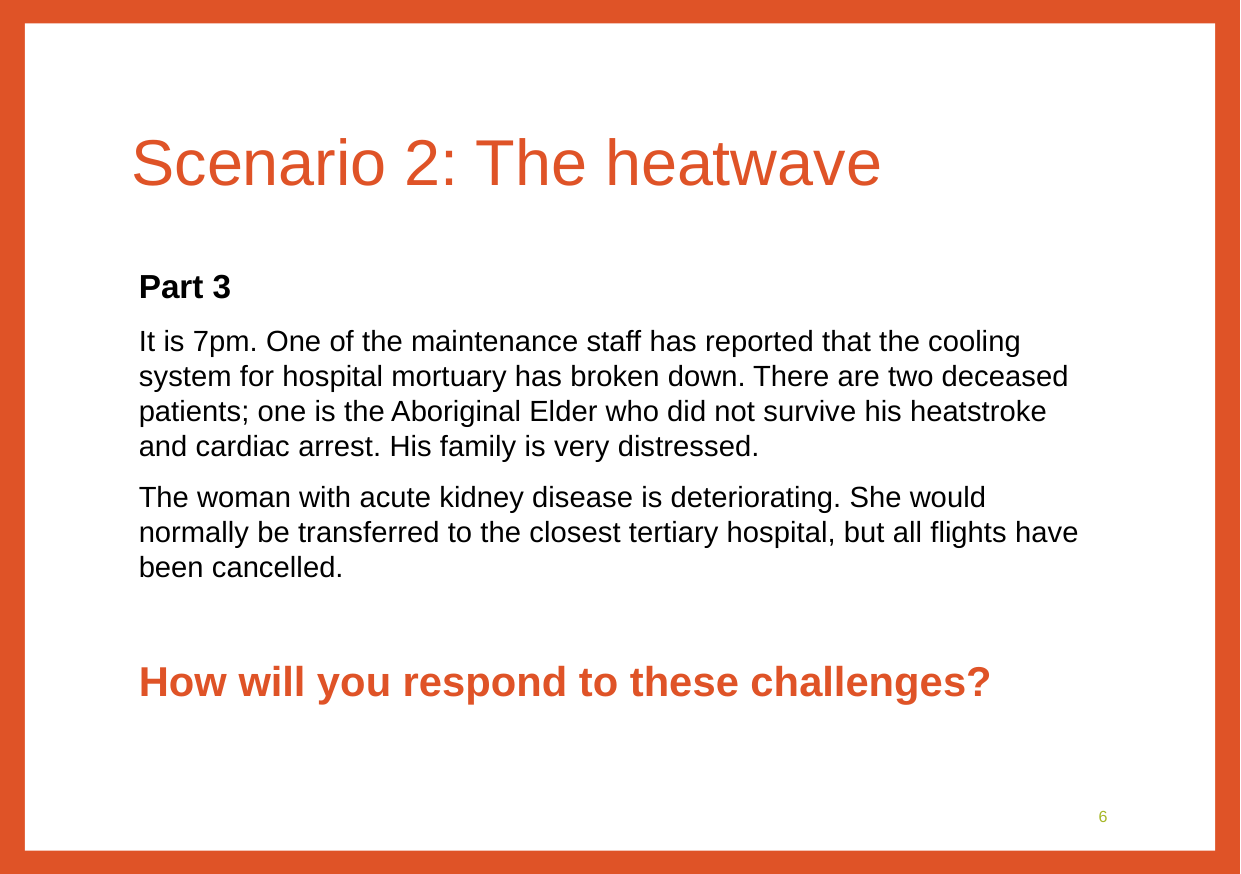

# Scenario 2: The heatwave
Part 3
It is 7pm. One of the maintenance staff has reported that the cooling system for hospital mortuary has broken down. There are two deceased patients; one is the Aboriginal Elder who did not survive his heatstroke and cardiac arrest. His family is very distressed.
The woman with acute kidney disease is deteriorating. She would normally be transferred to the closest tertiary hospital, but all flights have been cancelled.

How will you respond to these challenges?

6